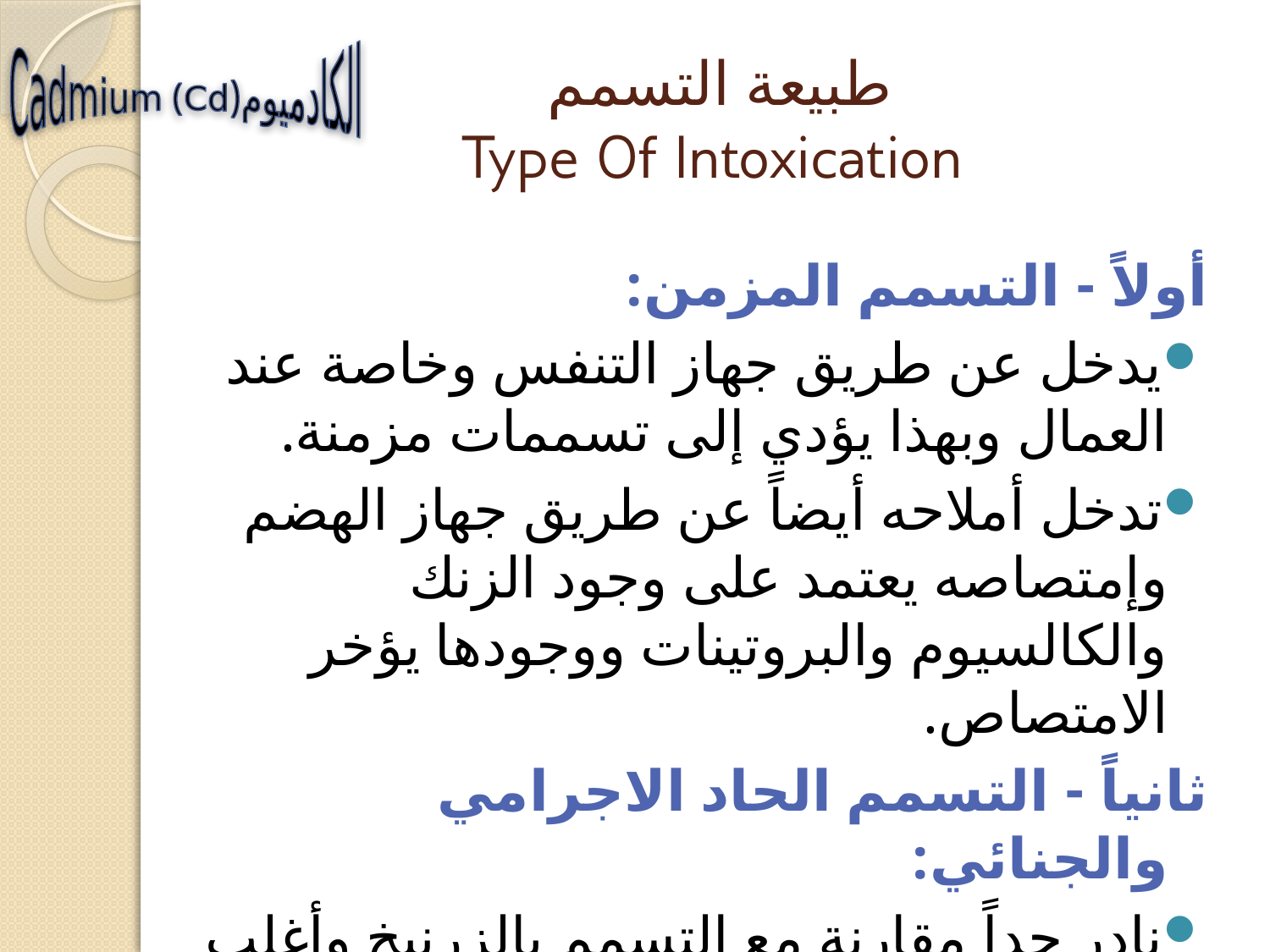

الكادميوم
Cadmium (Cd)
# طبيعة التسمم Type Of Intoxication
أولاً - التسمم المزمن:
يدخل عن طريق جهاز التنفس وخاصة عند العمال وبهذا يؤدي إلى تسممات مزمنة.
تدخل أملاحه أيضاً عن طريق جهاز الهضم وإمتصاصه يعتمد على وجود الزنك والكالسيوم والبروتينات ووجودها يؤخر الامتصاص.
ثانياً - التسمم الحاد الاجرامي والجنائي:
نادر جداً مقارنة مع التسمم بالزرنيخ وأغلب التسممات به هي تسممات مزمنة.